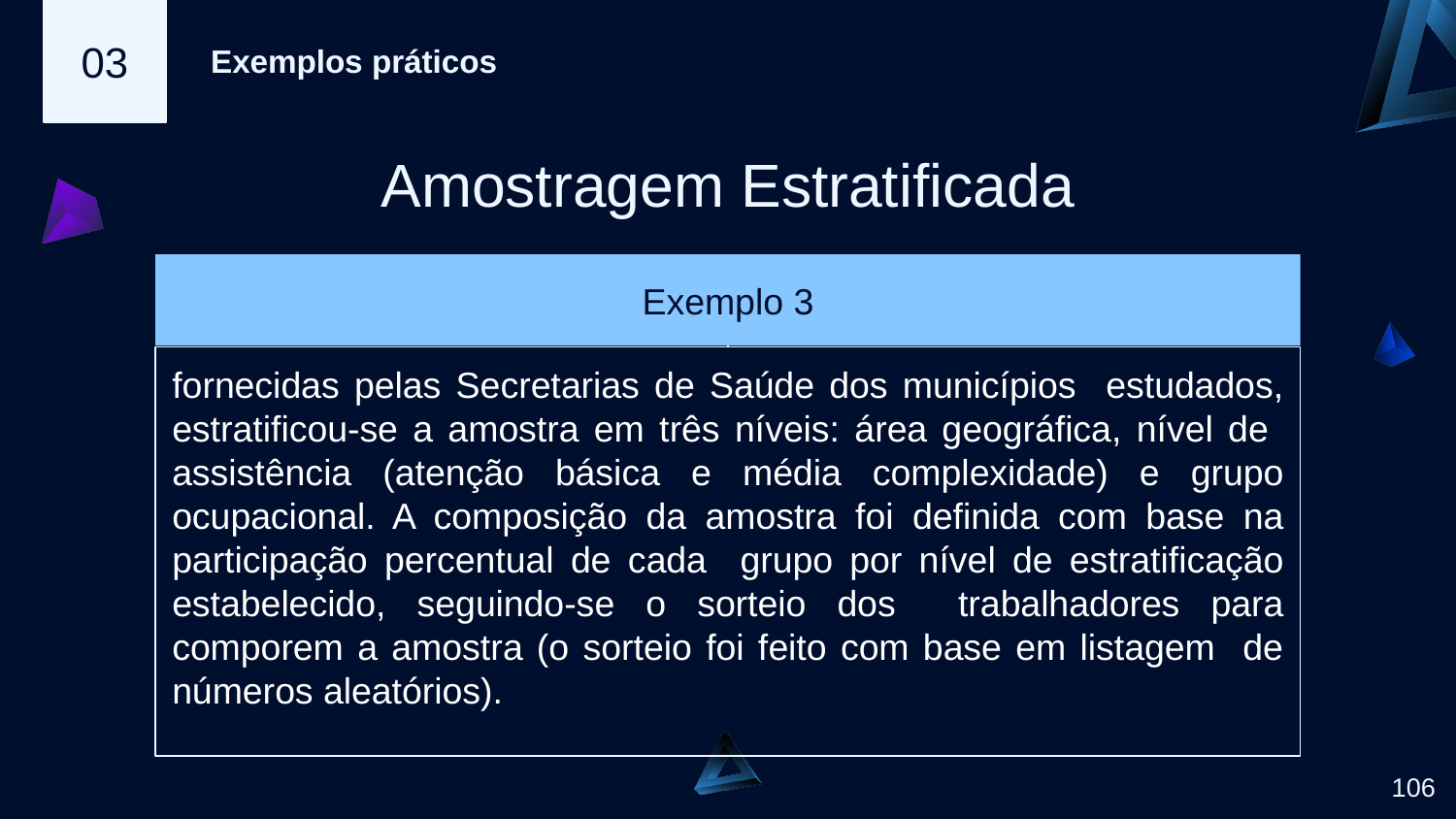

03
Exemplos práticos
Amostragem Estratificada
# Exemplo 3
fornecidas pelas Secretarias de Saúde dos municípios  estudados, estratificou-se a amostra em três níveis: área geográfica, nível de  assistência (atenção básica e média complexidade) e grupo ocupacional. A composição da amostra foi definida com base na participação percentual de cada  grupo por nível de estratificação estabelecido, seguindo-se o sorteio dos  trabalhadores para comporem a amostra (o sorteio foi feito com base em listagem  de números aleatórios).

106